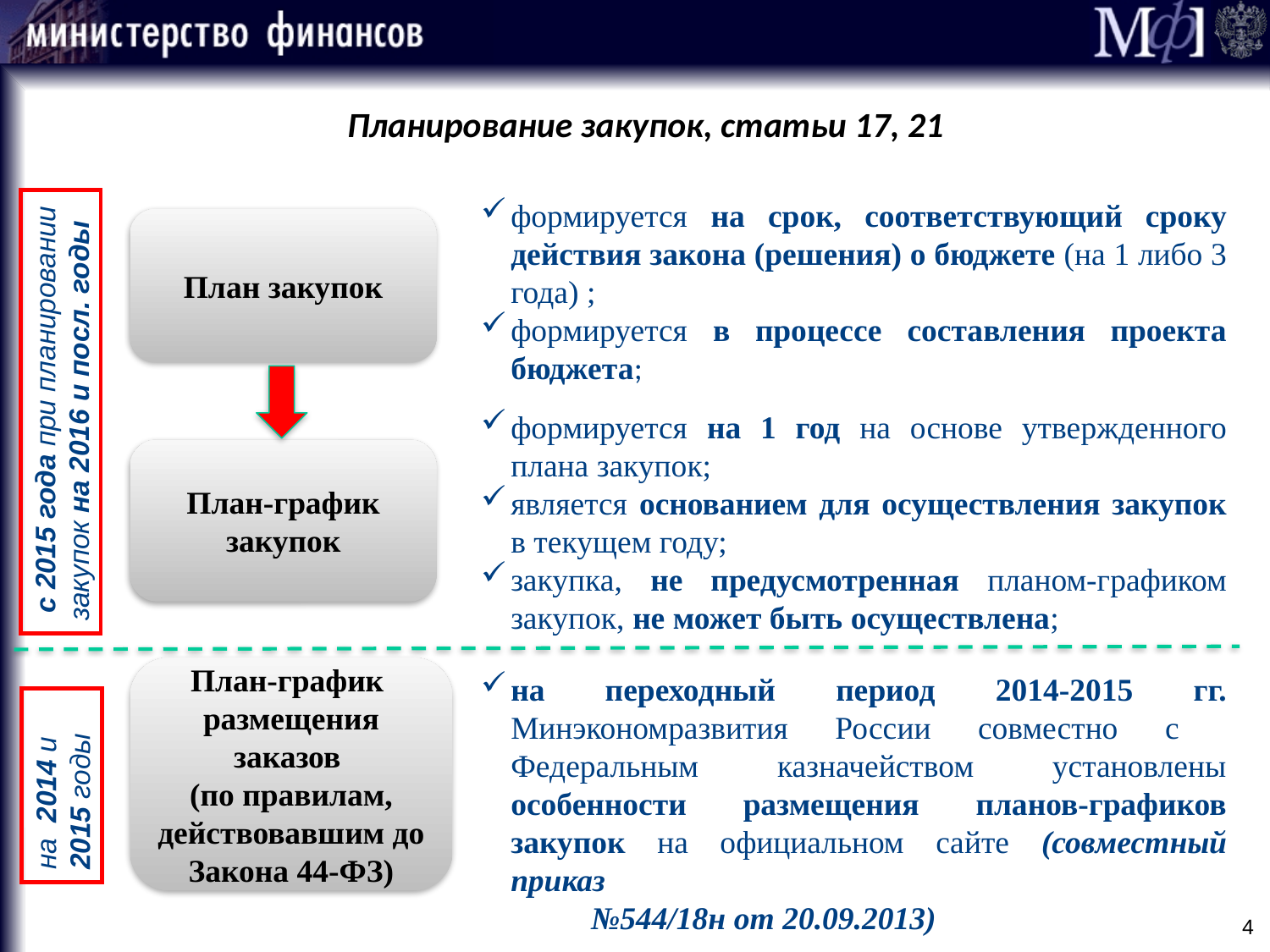

Планирование закупок, статьи 17, 21
формируется на срок, соответствующий сроку действия закона (решения) о бюджете (на 1 либо 3 года) ;
формируется в процессе составления проекта бюджета;

формируется на 1 год на основе утвержденного плана закупок;
является основанием для осуществления закупок в текущем году;
закупка, не предусмотренная планом-графиком закупок, не может быть осуществлена;

на переходный период 2014-2015 гг. Минэкономразвития России совместно с  Федеральным казначейством установлены особенности размещения планов-графиков закупок на официальном сайте (совместный приказ                                                                                        №544/18н от 20.09.2013)
План закупок

фото

 с 2015 года при планировании закупок на 2016 и посл. годы
План-график закупок
План-график  размещения заказов
(по правилам, действовавшим до Закона 44-ФЗ)
на  2014 и
2015 годы
Высшая школа экономики, 2014
4